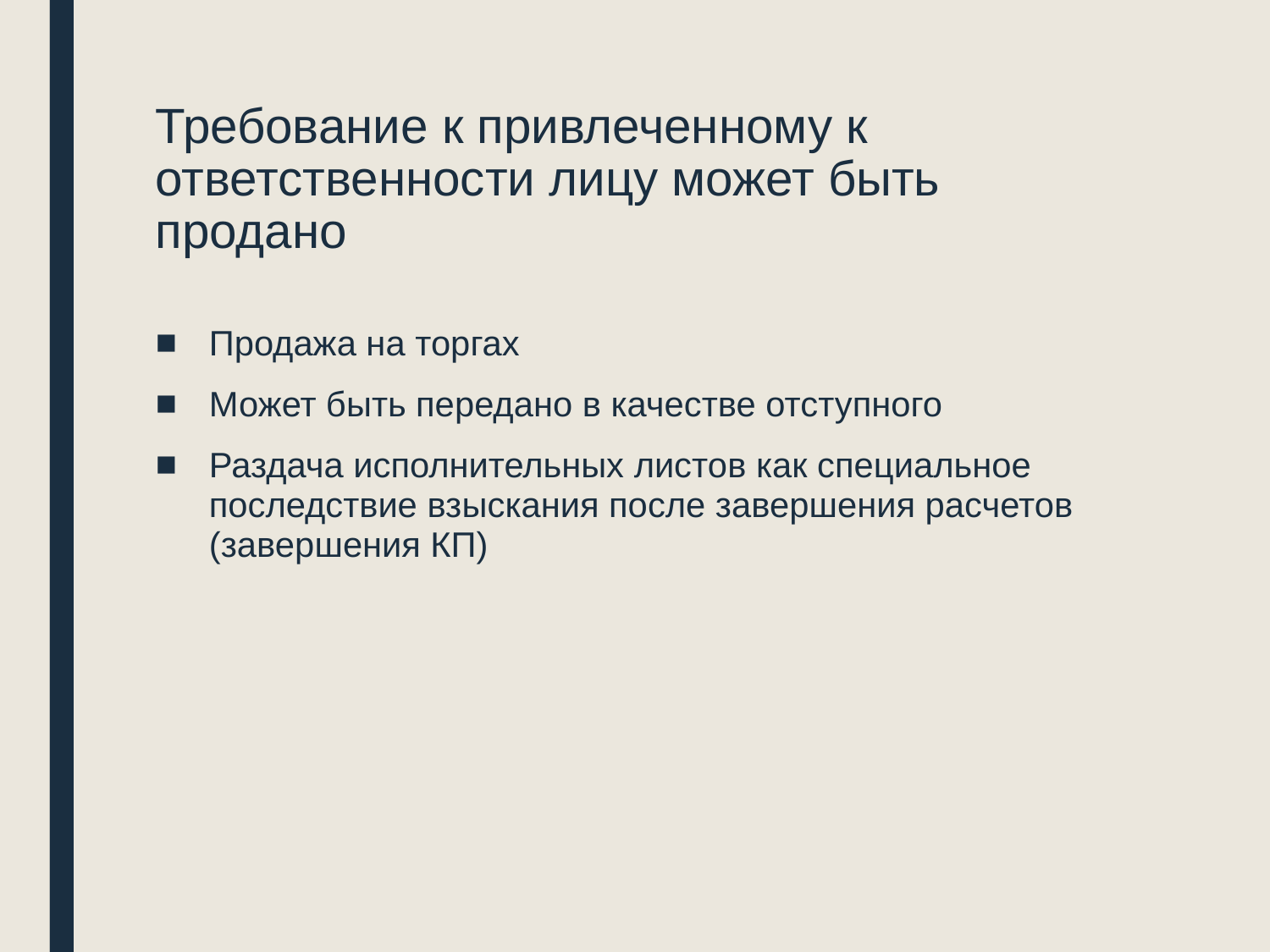

# Требование к привлеченному к ответственности лицу может быть продано
Продажа на торгах
Может быть передано в качестве отступного
Раздача исполнительных листов как специальное последствие взыскания после завершения расчетов (завершения КП)